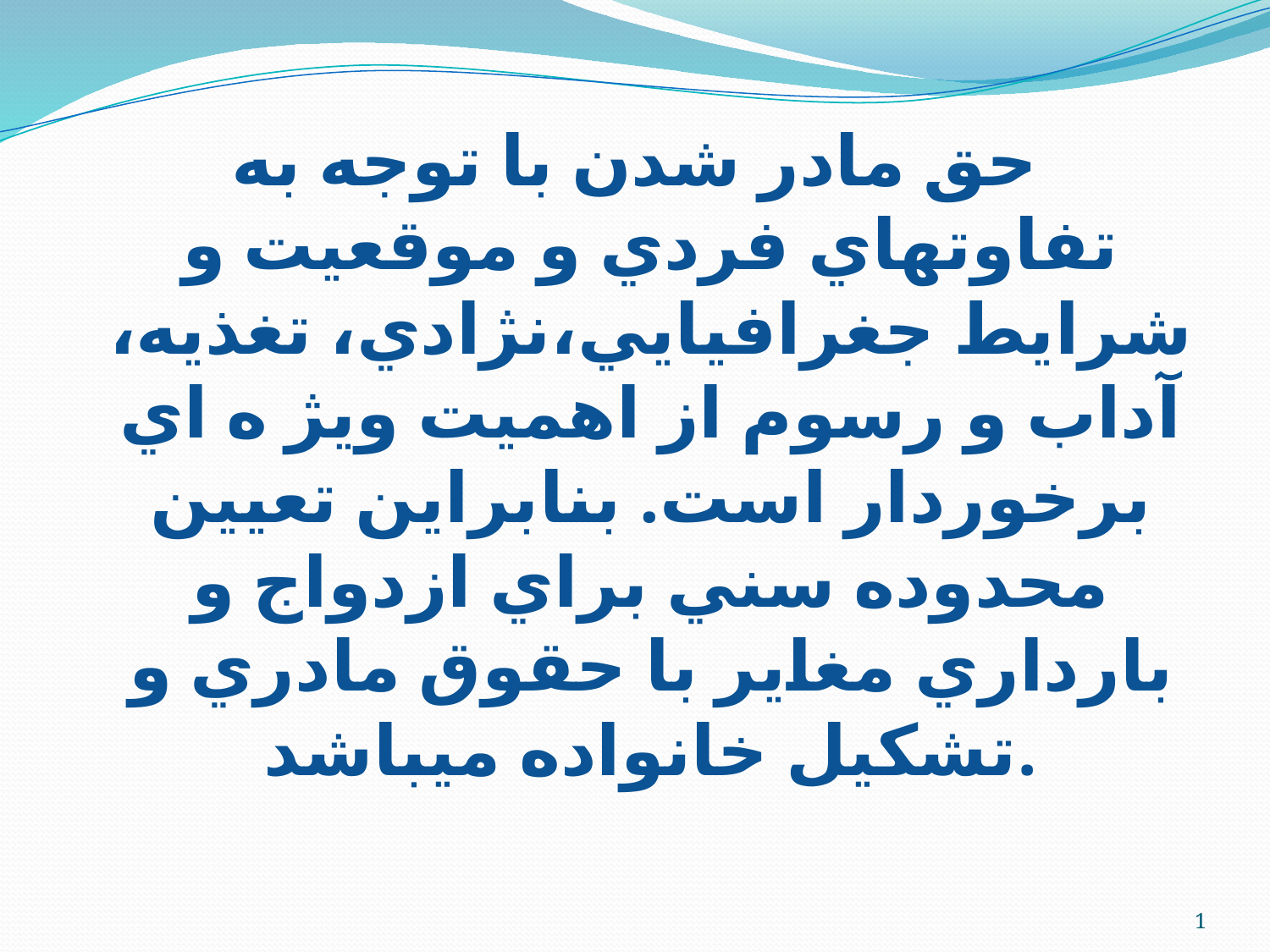

حق مادر شدن با توجه به تفاوتهاي فردي و موقعيت و شرايط جغرافيايي،نژادي، تغذيه، آداب و رسوم از اهميت ويژ ه اي برخوردار است. بنابراين تعيين محدوده سني براي ازدواج و بارداري مغاير با حقوق مادري و تشكيل خانواده ميباشد.
1